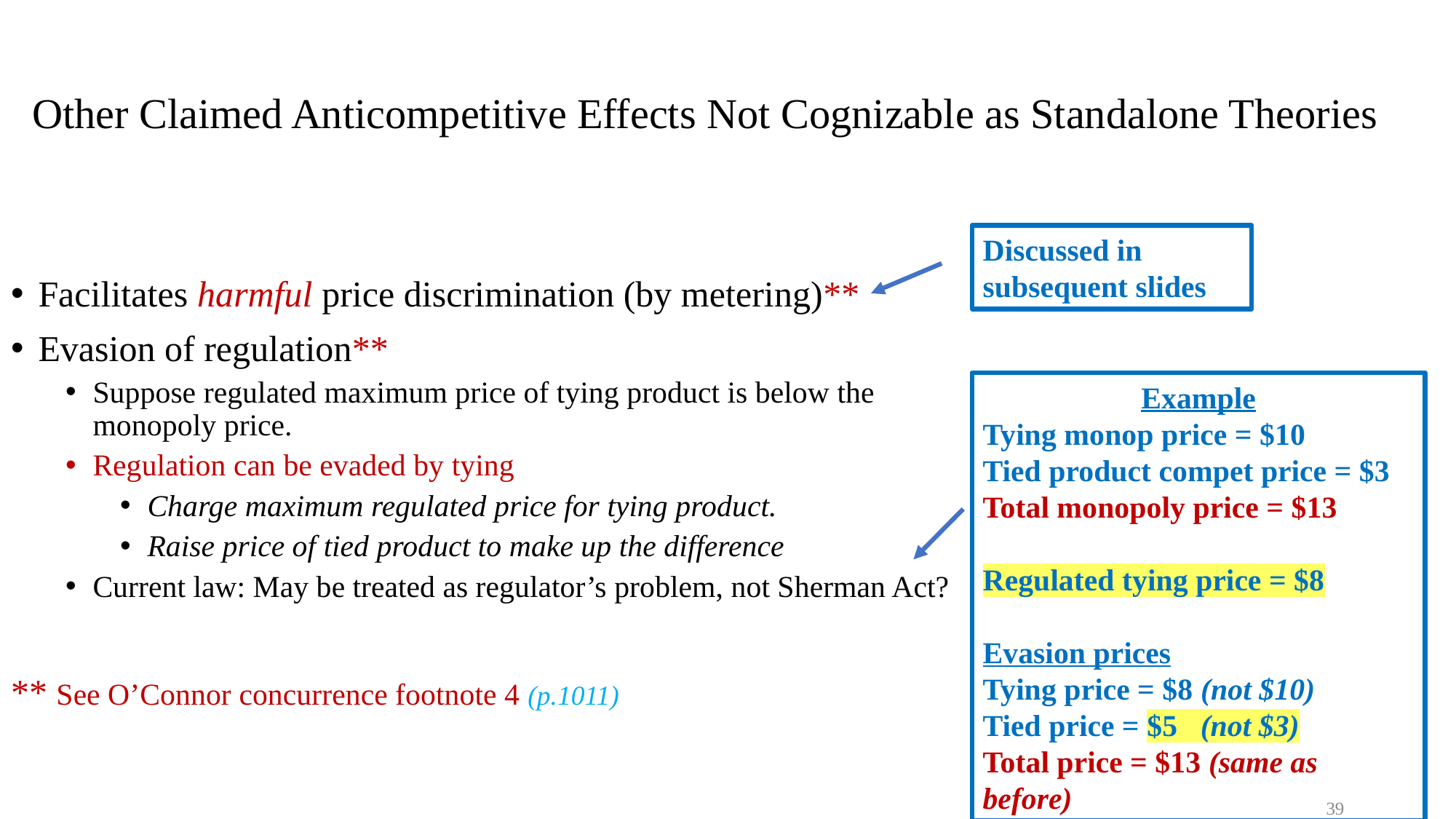

# Other Claimed Anticompetitive Effects Not Cognizable as Standalone Theories
Discussed in subsequent slides
Facilitates harmful price discrimination (by metering)**
Evasion of regulation**
Suppose regulated maximum price of tying product is below the
monopoly price.
Regulation can be evaded by tying
Charge maximum regulated price for tying product.
Raise price of tied product to make up the difference
Current law: May be treated as regulator’s problem, not Sherman Act?

** See O’Connor concurrence footnote 4 (p.1011)
Example
Tying monop price = $10
Tied product compet price = $3
Total monopoly price = $13
Regulated tying price = $8
Evasion prices
Tying price = $8 (not $10)
Tied price = $5   (not $3)
Total price = $13 (same as before)
39